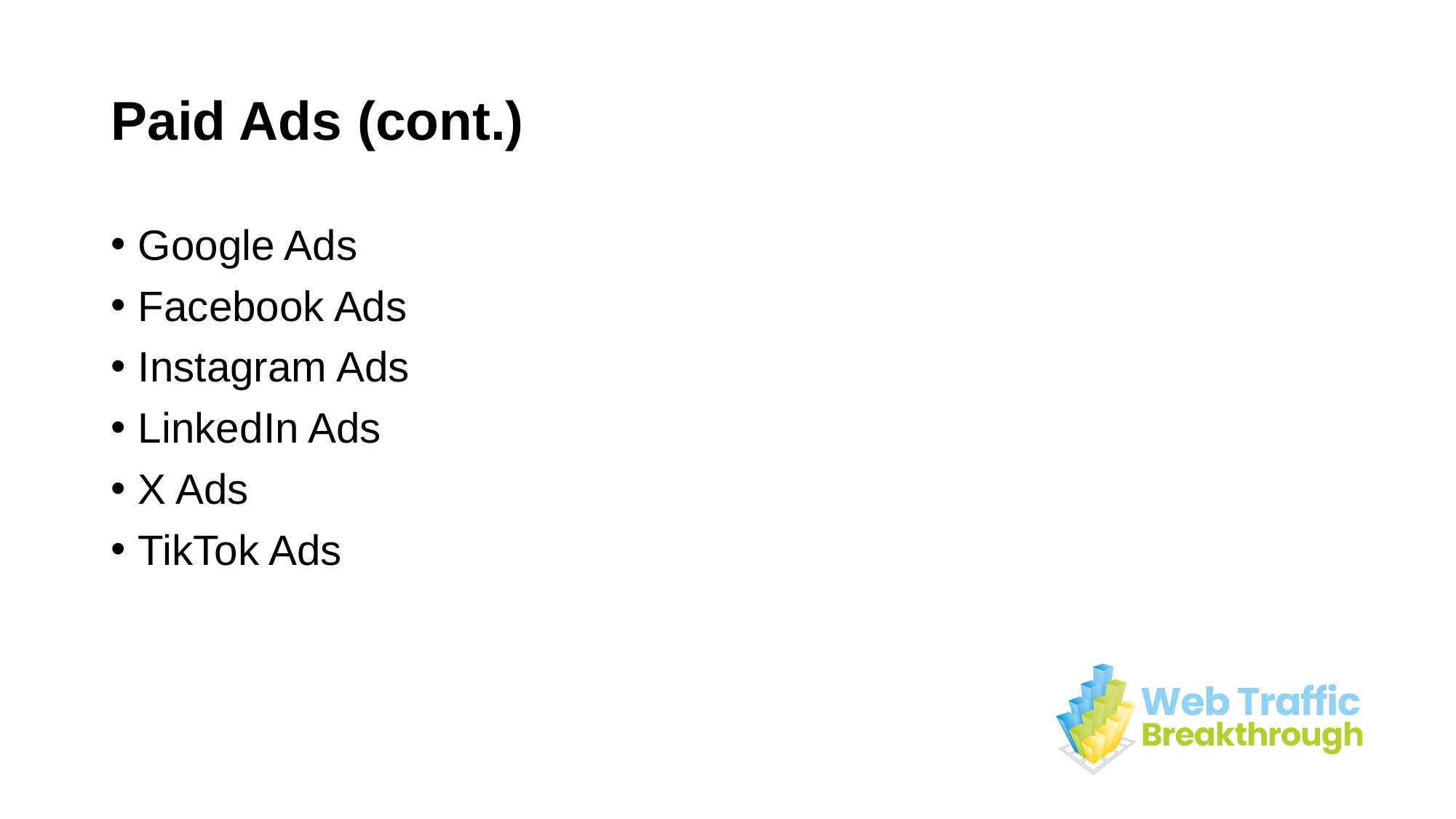

# Paid Ads (cont.)
Google Ads
Facebook Ads
Instagram Ads
LinkedIn Ads
X Ads
TikTok Ads